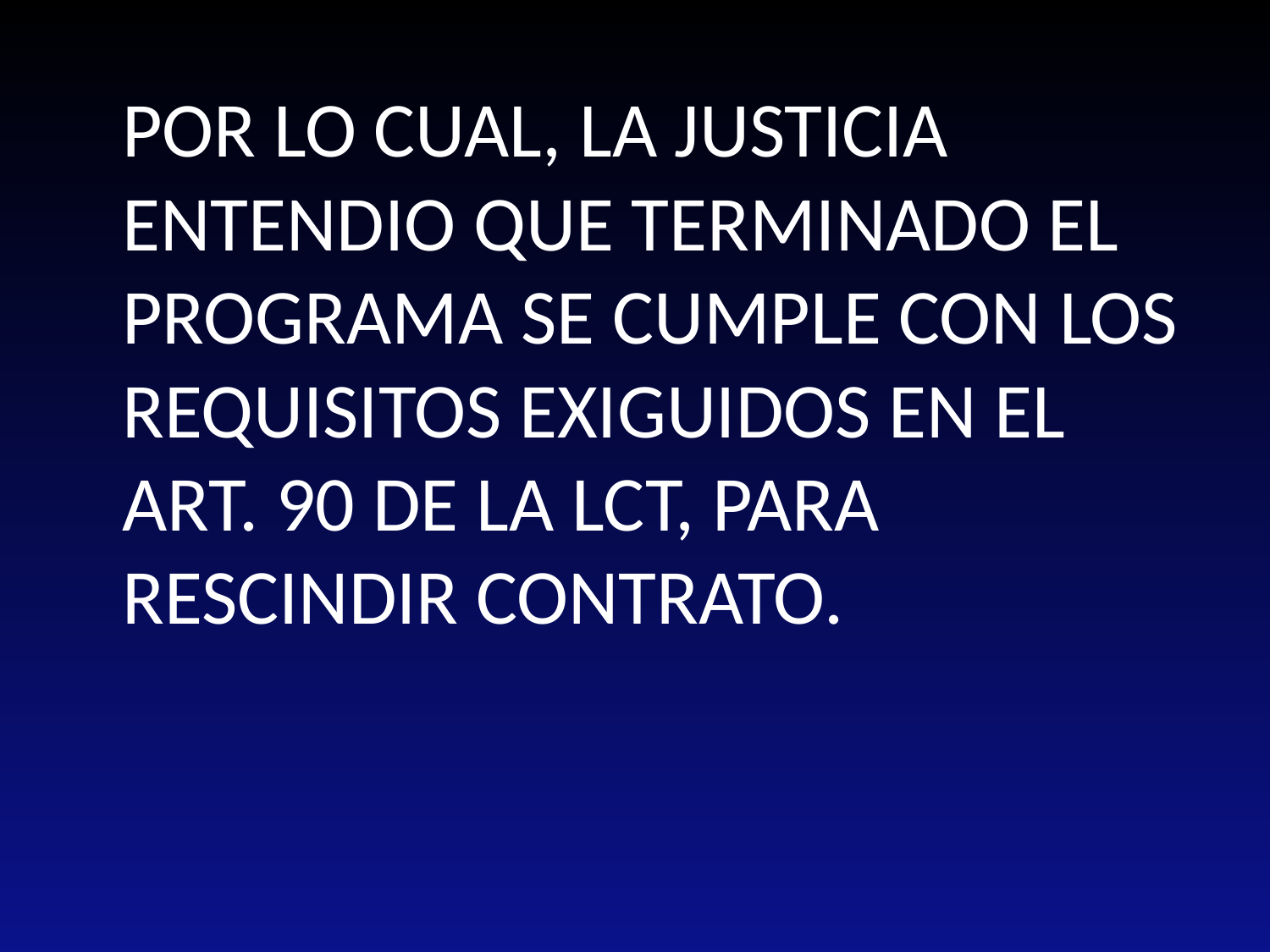

POR LO CUAL, LA JUSTICIA ENTENDIO QUE TERMINADO EL PROGRAMA SE CUMPLE CON LOS REQUISITOS EXIGUIDOS EN EL ART. 90 DE LA LCT, PARA RESCINDIR CONTRATO.